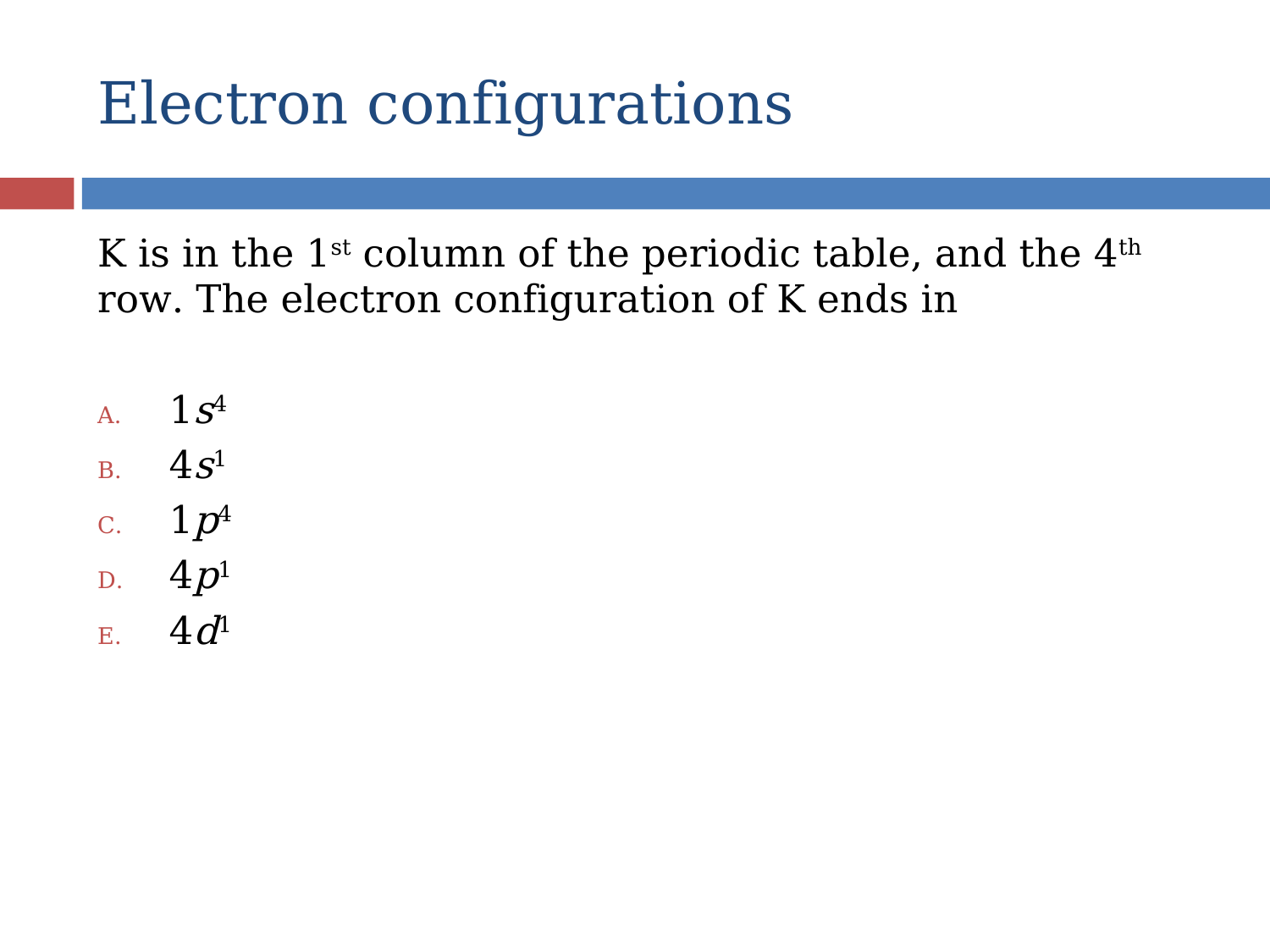

# Electron configurations
K is in the 1st column of the periodic table, and the 4th row. The electron configuration of K ends in

1s4
4s1
1p4
4p1
4d1